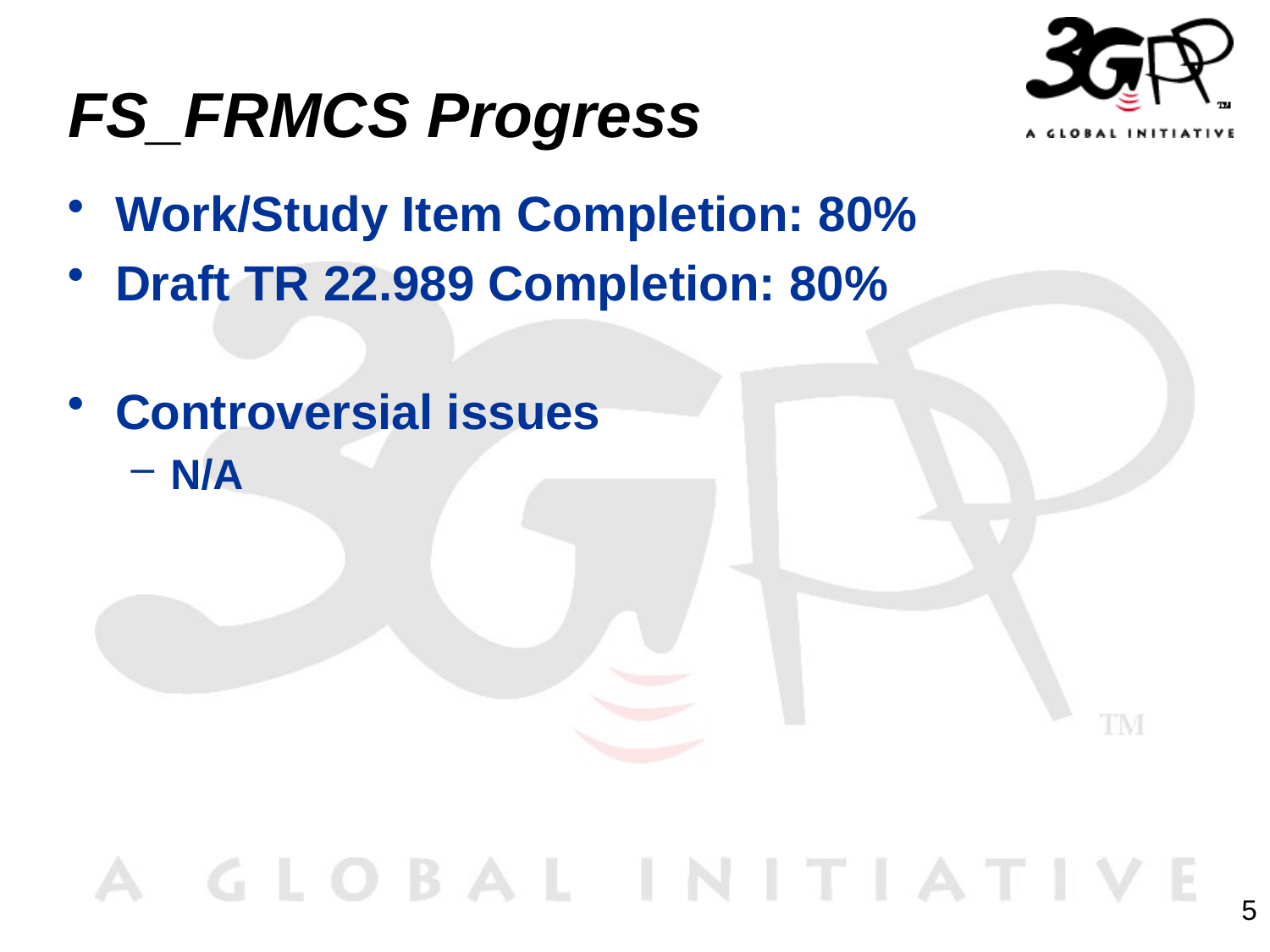

# FS_FRMCS Progress
Work/Study Item Completion: 80%
Draft TR 22.989 Completion: 80%

Controversial issues
N/A
5